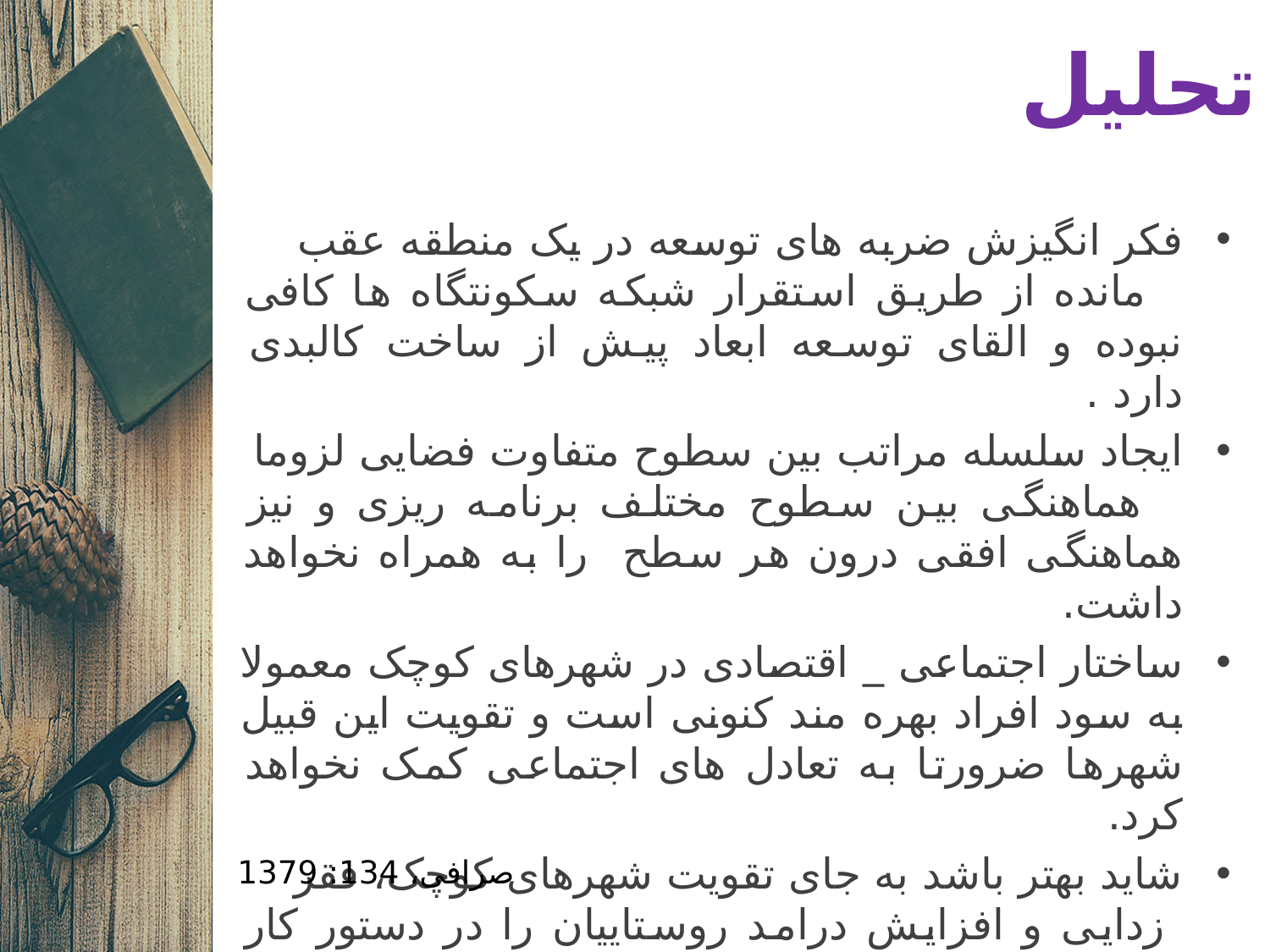

# تحلیل
فکر انگیزش ضربه های توسعه در یک منطقه عقب       مانده از طریق استقرار شبکه سکونتگاه ها کافی نبوده و القای توسعه ابعاد پیش از ساخت کالبدی دارد .
ایجاد سلسله مراتب بین سطوح متفاوت فضایی لزوما    هماهنگی بین سطوح مختلف برنامه ریزی و نیز هماهنگی افقی درون هر سطح  را به همراه نخواهد داشت.
ساختار اجتماعی _ اقتصادی در شهرهای کوچک معمولا به سود افراد بهره مند کنونی است و تقویت این قبیل شهرها ضرورتا به تعادل های اجتماعی کمک نخواهد کرد.
شاید بهتر باشد به جای تقویت شهرهای کوچک، فقر      زدایی و افزایش درامد روستاییان را در دستور کار قرار داد.
صرافی، 134: 1379